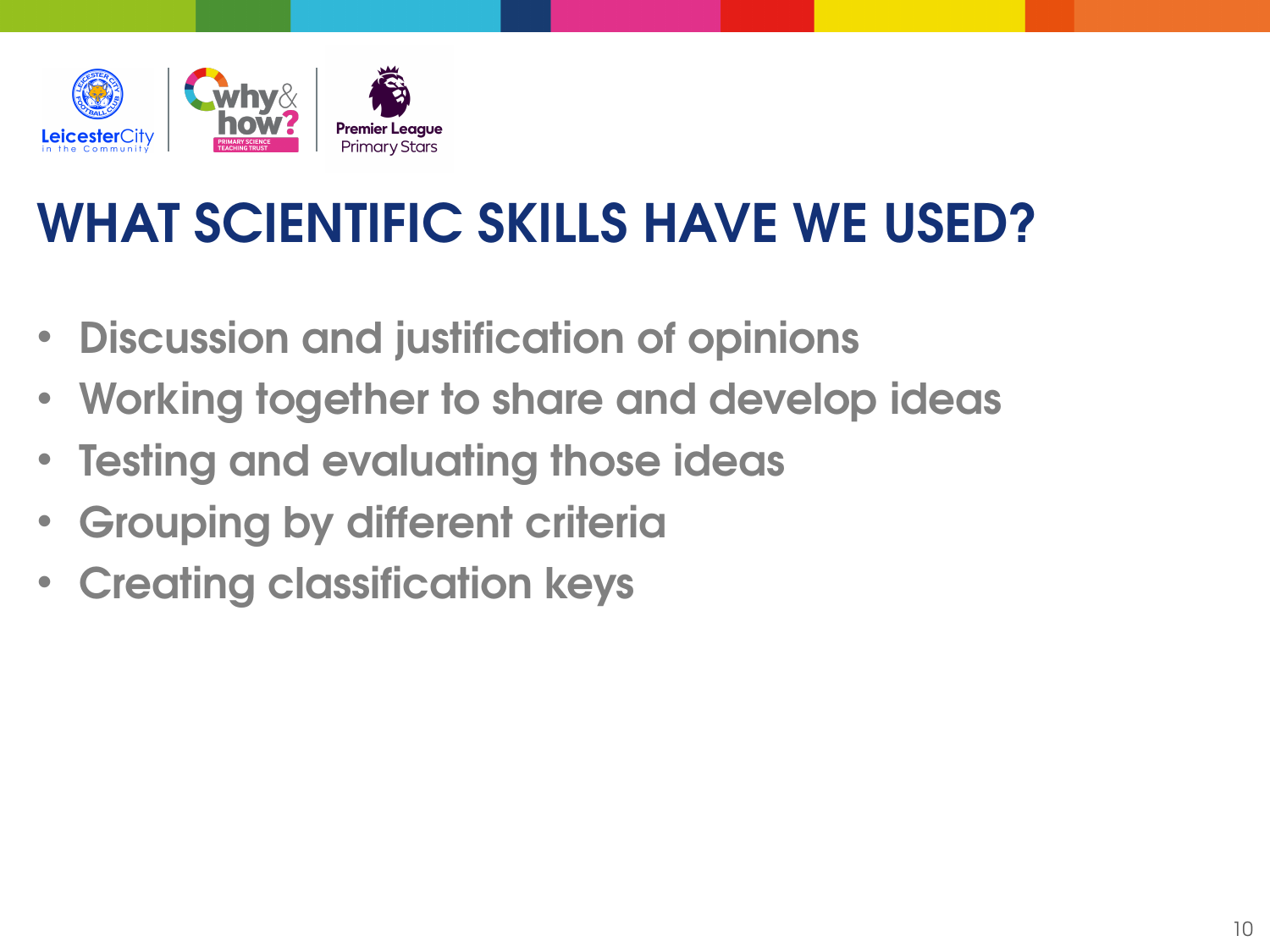

WHAT SCIENTIFIC SKILLS HAVE WE USED?
 Discussion and justification of opinions
 Working together to share and develop ideas
 Testing and evaluating those ideas
 Grouping by different criteria
 Creating classification keys
10